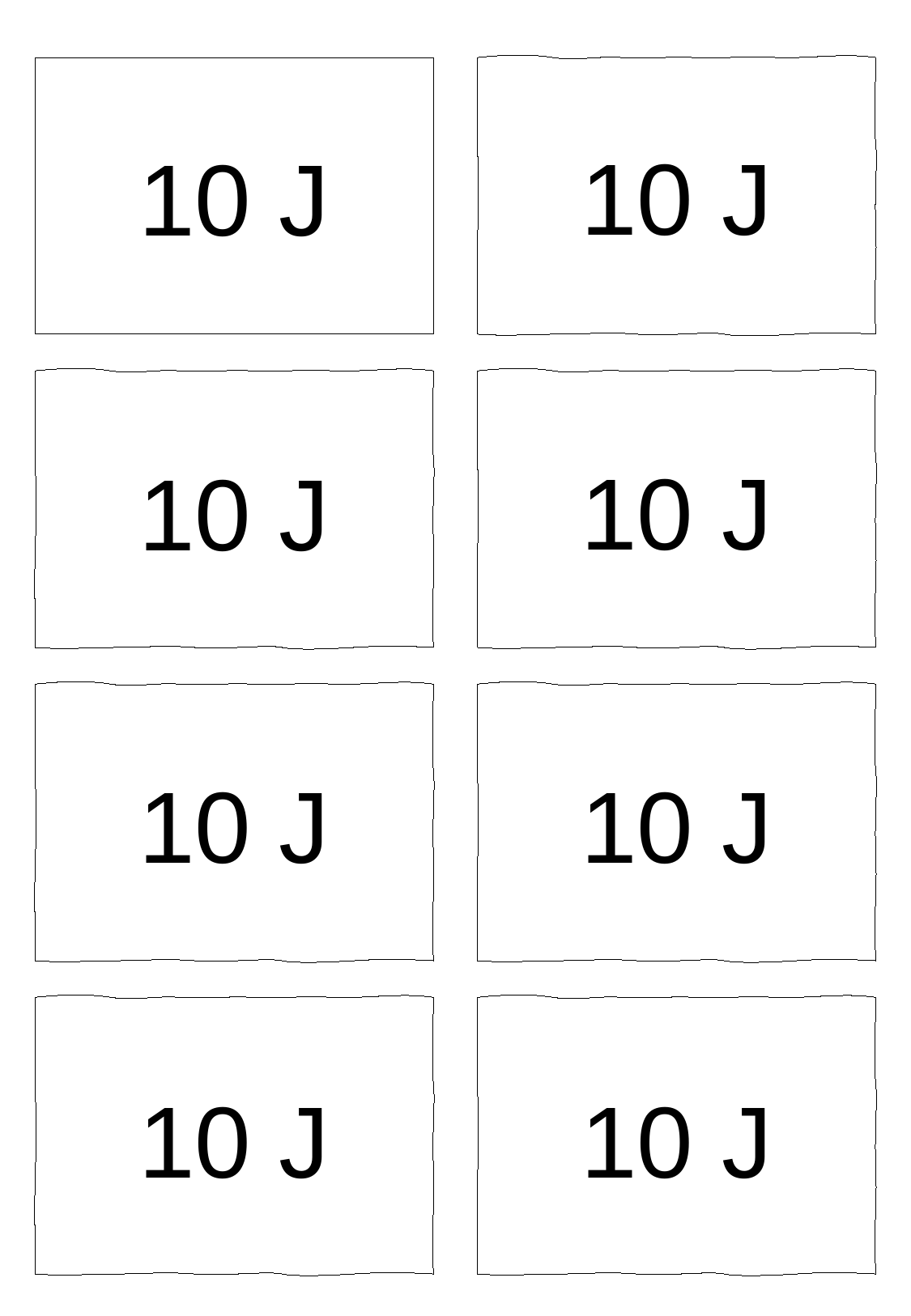

#

10 J
10 J

10 J
10 J

10 J
10 J

10 J
10 J